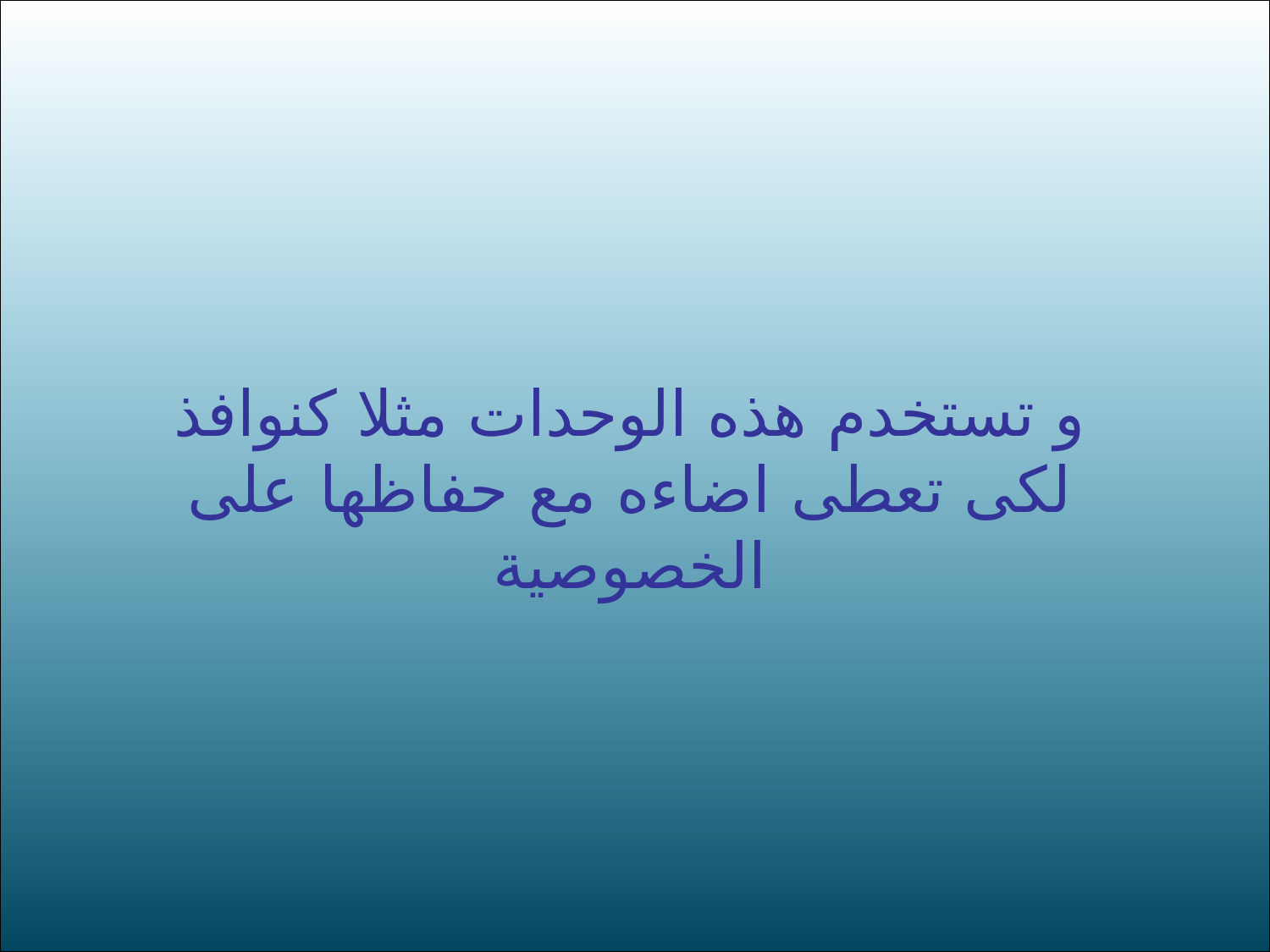

و تستخدم هذه الوحدات مثلا كنوافذ لكى تعطى اضاءه مع حفاظها على الخصوصية